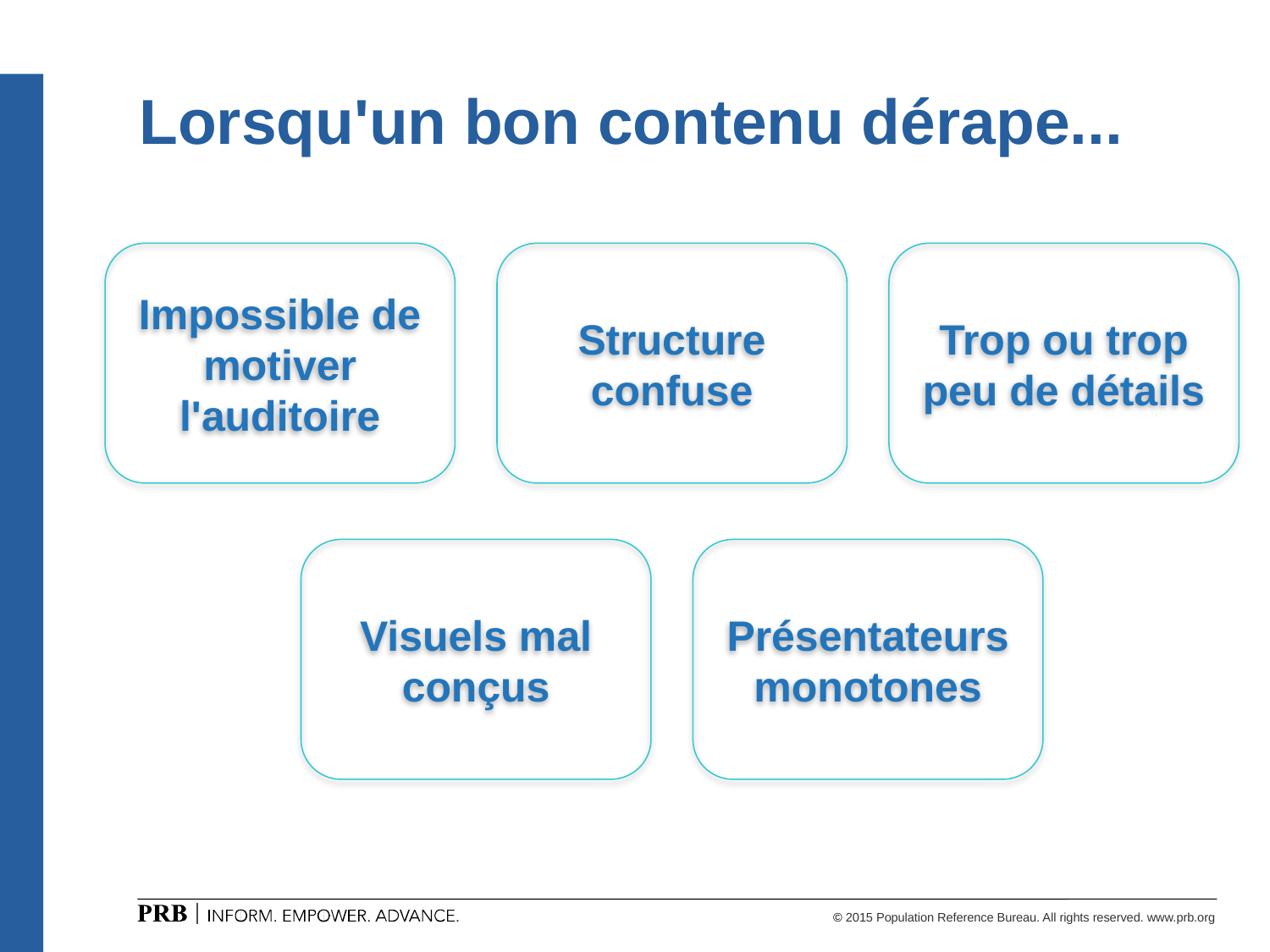

# Lorsqu'un bon contenu dérape...
Impossible de motiver l'auditoire
Structure confuse
Trop ou trop peu de détails
Visuels mal conçus
Présentateurs monotones